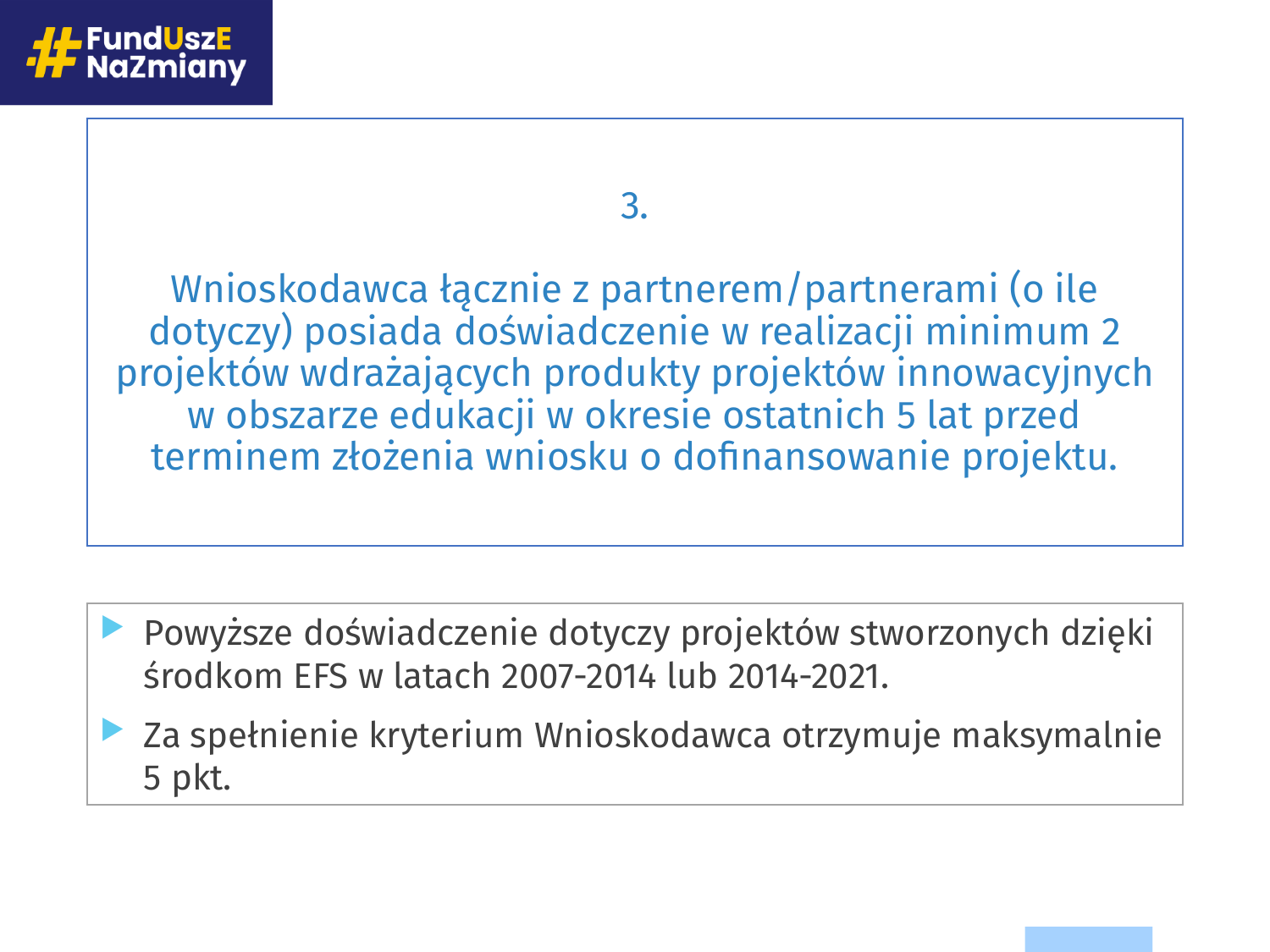

# 3. Wnioskodawca łącznie z partnerem/partnerami (o ile dotyczy) posiada doświadczenie w realizacji minimum 2 projektów wdrażających produkty projektów innowacyjnych w obszarze edukacji w okresie ostatnich 5 lat przed terminem złożenia wniosku o dofinansowanie projektu.
Powyższe doświadczenie dotyczy projektów stworzonych dzięki środkom EFS w latach 2007-2014 lub 2014-2021.
Za spełnienie kryterium Wnioskodawca otrzymuje maksymalnie 5 pkt.